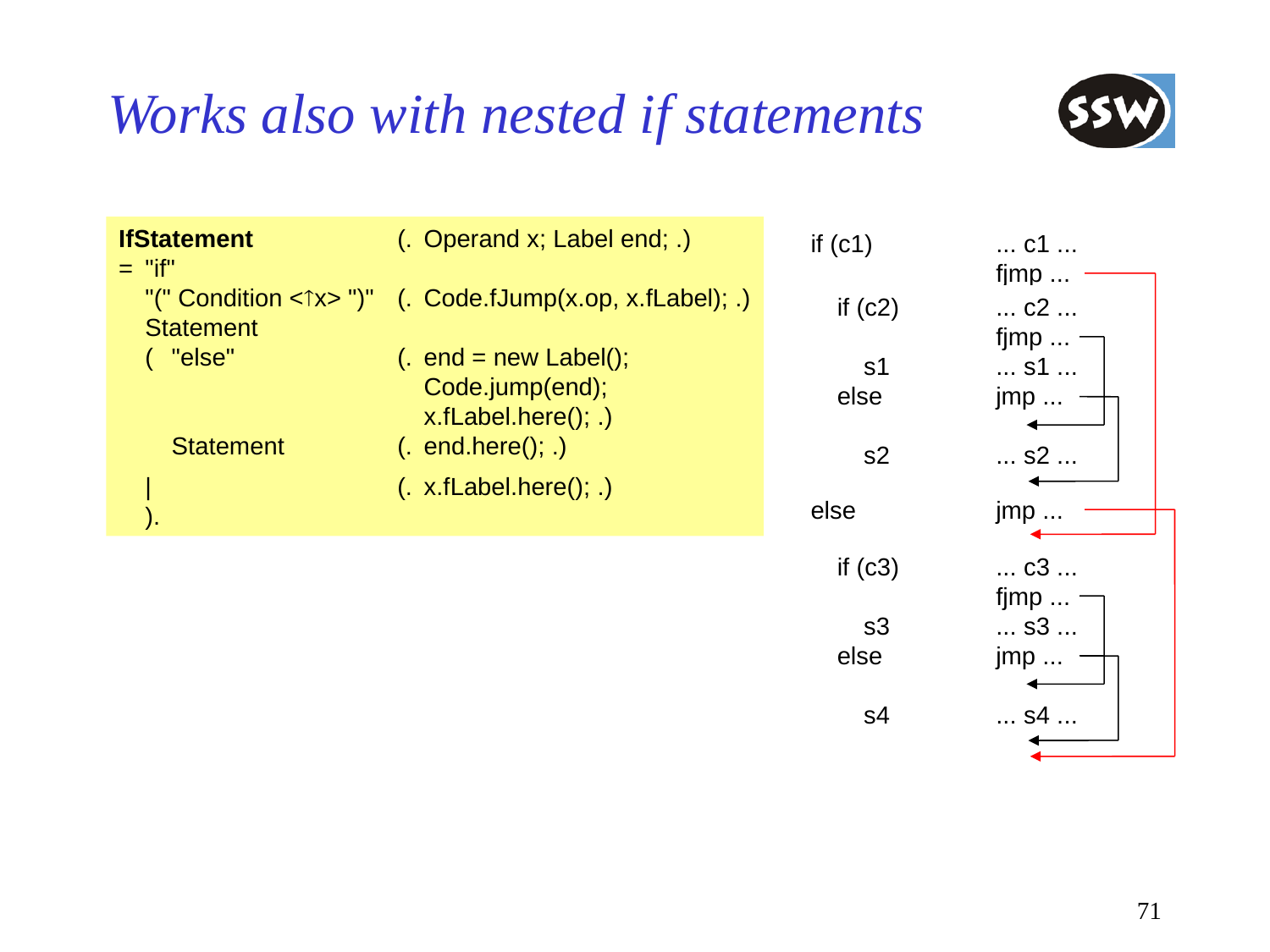

# Works also with nested if statements
IfStatement	(.	Operand x; Label end; .)
=	"if"
	"(" Condition <↑x> ")"	(.	Code.fJump(x.op, x.fLabel); .)
	Statement
	(	"else"	(.	end = new Label();
				Code.jump(end);
				x.fLabel.here(); .)
		Statement	(.	end.here(); .)
	|		(.	x.fLabel.here(); .)
	).
if (c1)	... c1 ...
		fjmp ...

else	jmp ...

	if (c2)	... c2 ...
			fjmp ...
		s1	... s1 ...
	else	jmp ...

		s2	... s2 ...

stat
... stat ...

	if (c3)	... c3 ...
			fjmp ...
		s3	... s3 ...
	else	jmp ...

		s4	... s4 ...

stat
... stat ...

71